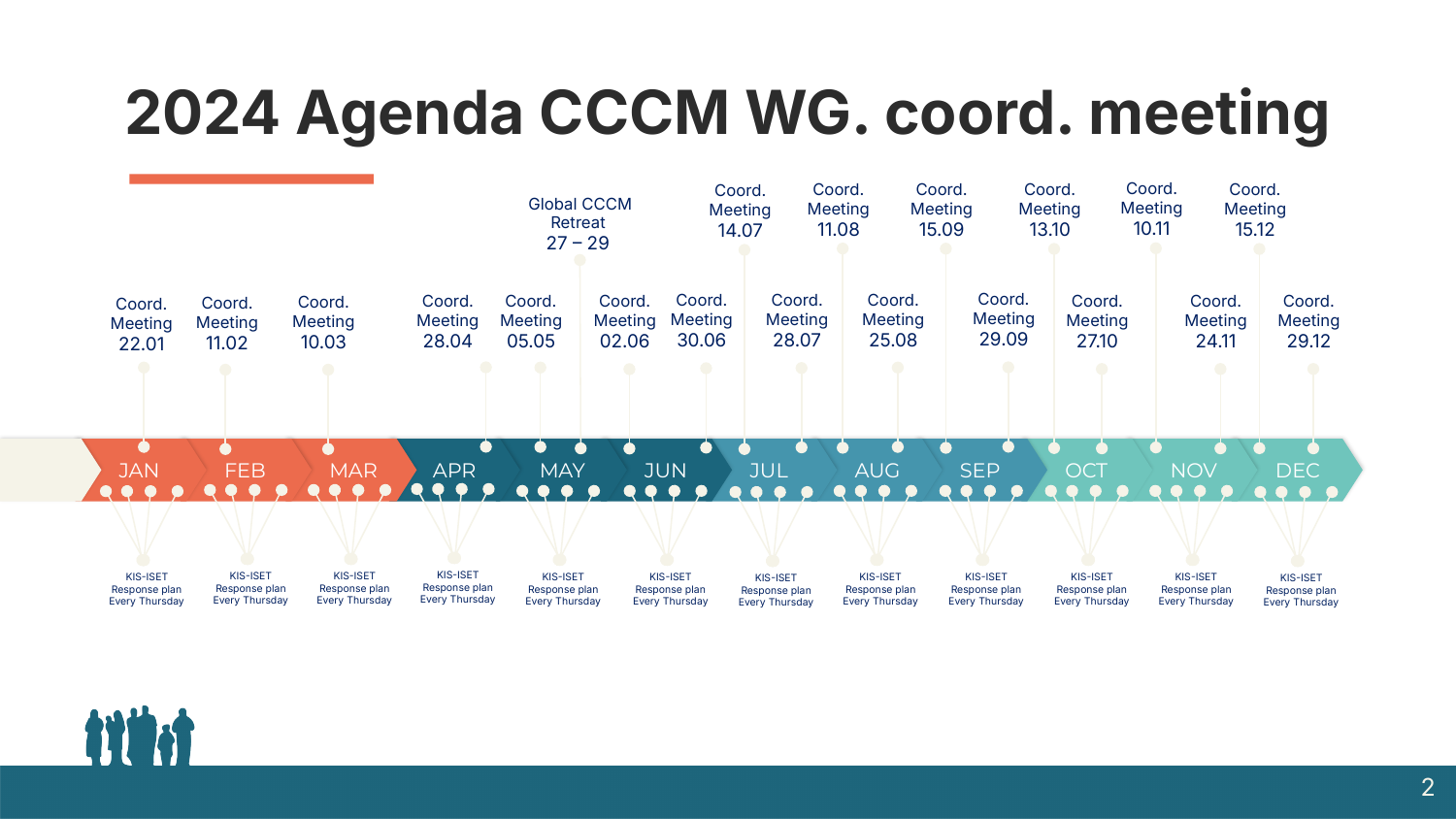

# 2024 Agenda CCCM WG. coord. meeting
Coord. Meeting 10.11
Coord. Meeting 11.08
Coord. Meeting 15.09
Coord. Meeting 13.10
Coord. Meeting 15.12
Coord. Meeting 14.07
Global CCCM Retreat
27 – 29
Coord. Meeting 29.09
Coord. Meeting 25.08
Coord. Meeting 28.07
Coord. Meeting 30.06

Coord. Meeting 05.05

Coord. Meeting 27.10
Coord. Meeting 24.11
Coord. Meeting 29.12
Coord. Meeting 28.04
Coord. Meeting 02.06

Coord. Meeting 10.03

Coord. Meeting 11.02

Coord. Meeting 22.01

JAN
FEB
MAR
APR
MAY
JUN
JUL
AUG
SEP
OCT
NOV
DEC
KIS-ISET Response plan
Every Thursday

KIS-ISET Response plan
Every Thursday

KIS-ISET Response plan
Every Thursday

KIS-ISET Response plan
Every Thursday

KIS-ISET Response plan
Every Thursday

KIS-ISET Response plan
Every Thursday

KIS-ISET Response plan
Every Thursday

KIS-ISET Response plan
Every Thursday

KIS-ISET Response plan
Every Thursday

KIS-ISET Response plan
Every Thursday

KIS-ISET Response plan
Every Thursday

KIS-ISET Response plan
Every Thursday

2